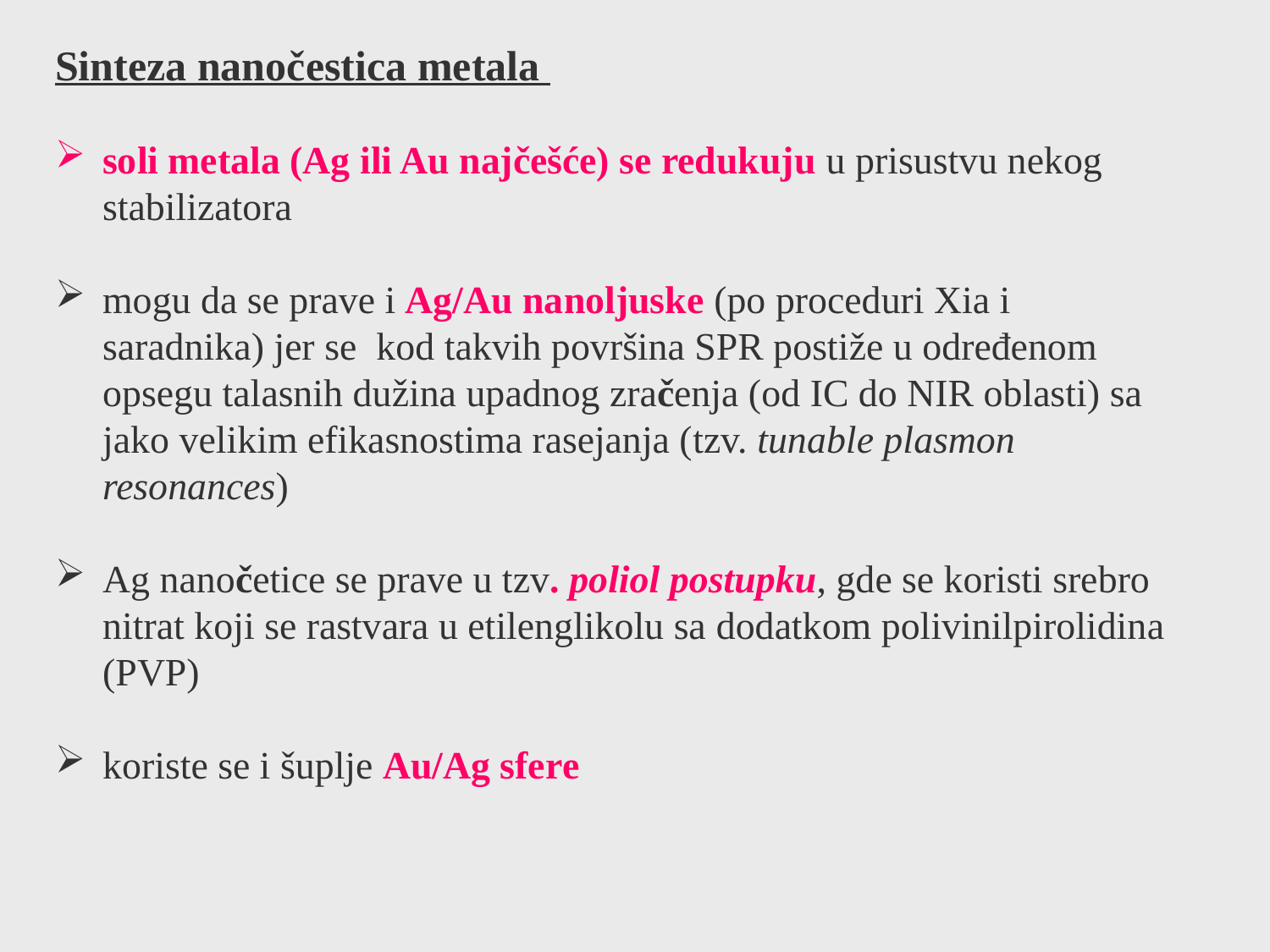

Sinteza nanočestica metala

soli metala (Ag ili Au najčešće) se redukuju u prisustvu nekog    stabilizatora

mogu da se prave i Ag/Au nanoljuske (po proceduri Xia i   saradnika) jer se  kod takvih površina SPR postiže u određenom  opsegu talasnih dužina upadnog zračenja (od IC do NIR oblasti) sa   jako velikim efikasnostima rasejanja (tzv. tunable plasmon    resonances)

Ag nanočetice se prave u tzv. poliol postupku, gde se koristi srebro   nitrat koji se rastvara u etilenglikolu sa dodatkom polivinilpirolidina  (PVP)

koriste se i šuplje Au/Ag sfere